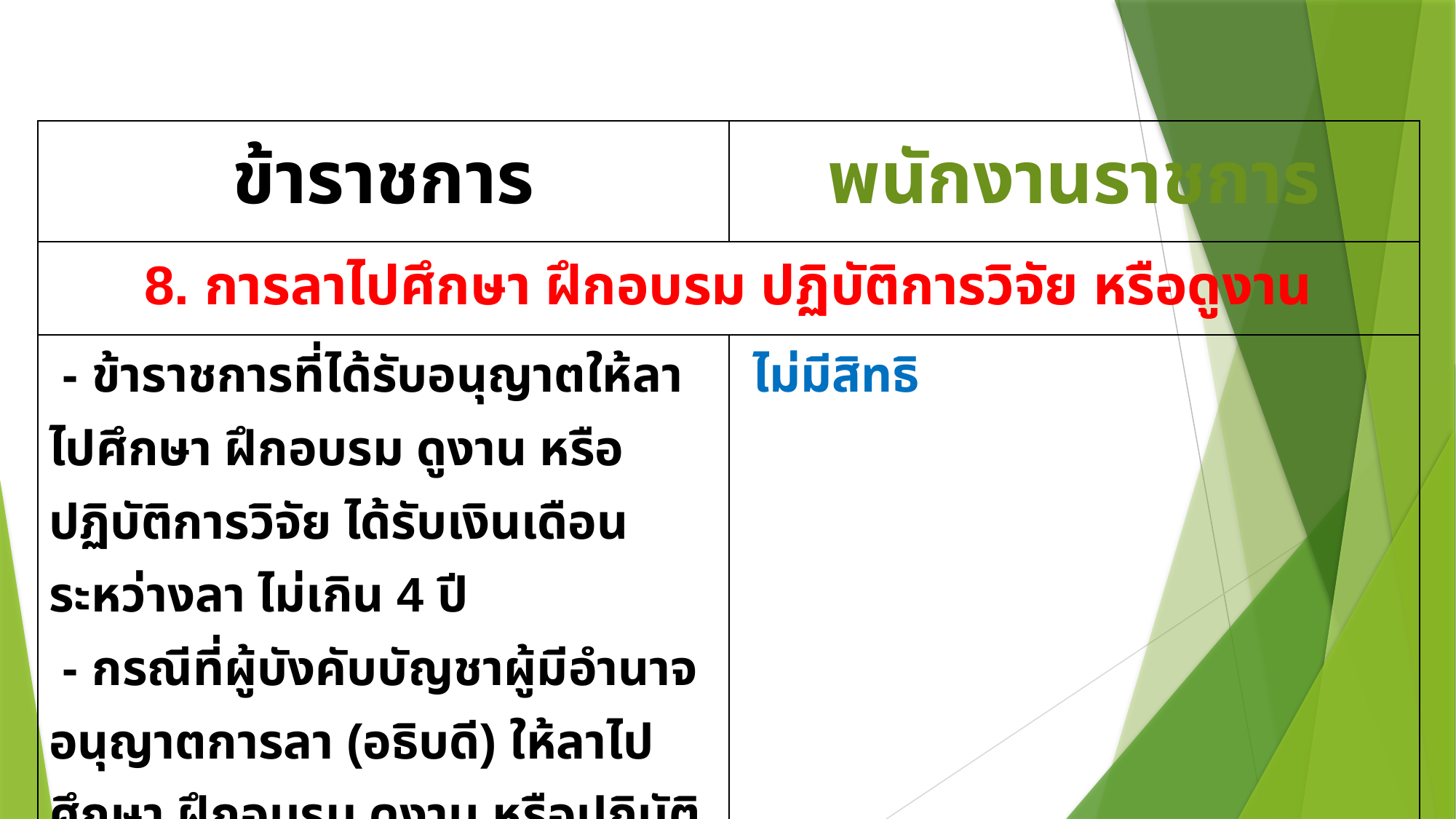

| ข้าราชการ | พนักงานราชการ |
| --- | --- |
| 8. การลาไปศึกษา ฝึกอบรม ปฏิบัติการวิจัย หรือดูงาน |  |
| - ข้าราชการที่ได้รับอนุญาตให้ลาไปศึกษา ฝึกอบรม ดูงาน หรือปฏิบัติการวิจัย ได้รับเงินเดือนระหว่างลา ไม่เกิน 4 ปี - กรณีที่ผู้บังคับบัญชาผู้มีอำนาจอนุญาตการลา (อธิบดี) ให้ลาไปศึกษา ฝึกอบรม ดูงาน หรือปฏิบัติ การวิจัยเกิน 4 ปี ก็ให้ได้รับเงินเดือนระหว่างลา แต่รวมแล้วจะต้องไม่เกิน 6 ปี | ไม่มีสิทธิ |